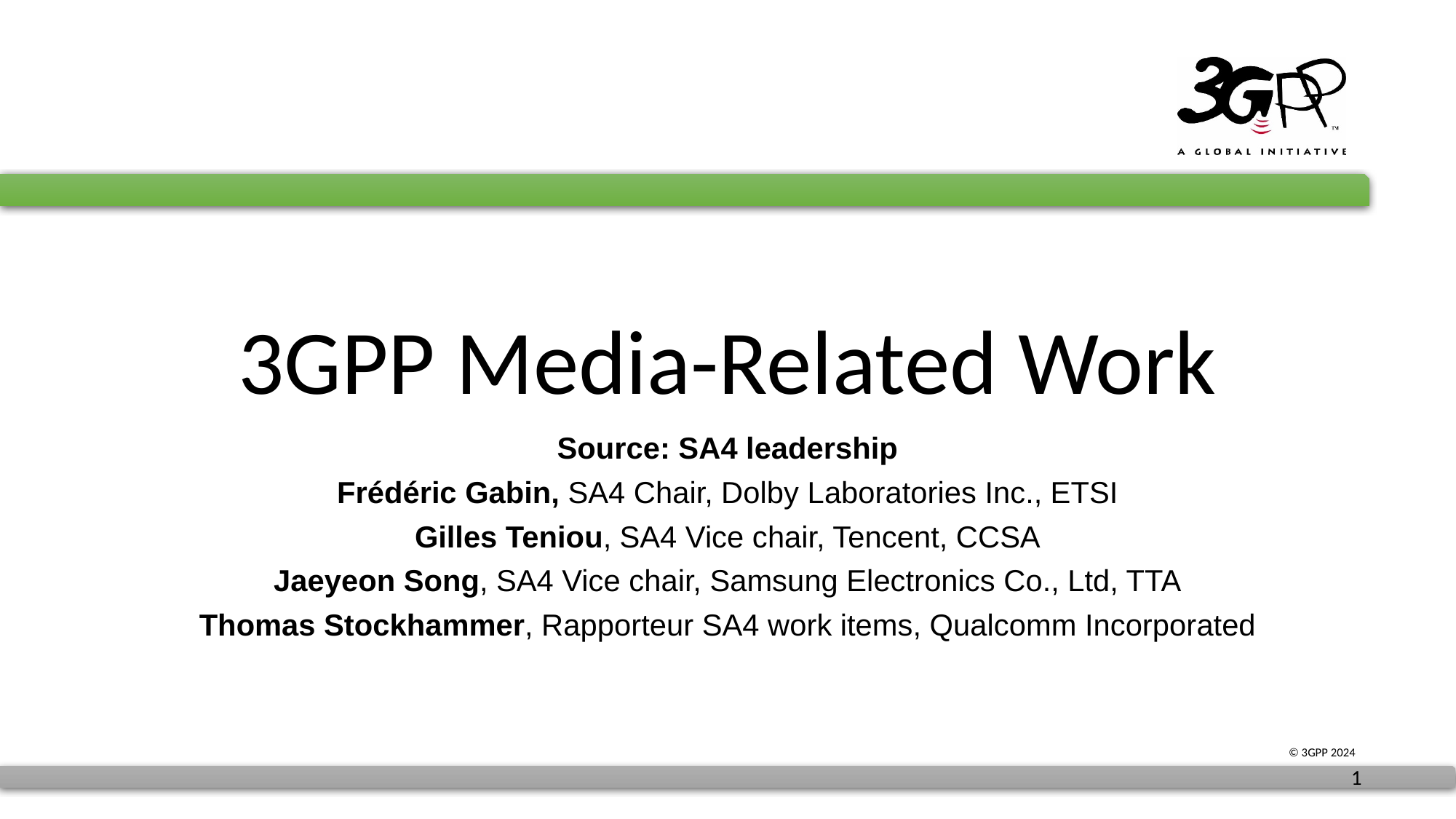

# 3GPP Media-Related Work
Source: SA4 leadership
Frédéric Gabin, SA4 Chair, Dolby Laboratories Inc., ETSI
Gilles Teniou, SA4 Vice chair, Tencent, CCSA
Jaeyeon Song, SA4 Vice chair, Samsung Electronics Co., Ltd, TTA
Thomas Stockhammer, Rapporteur SA4 work items, Qualcomm Incorporated